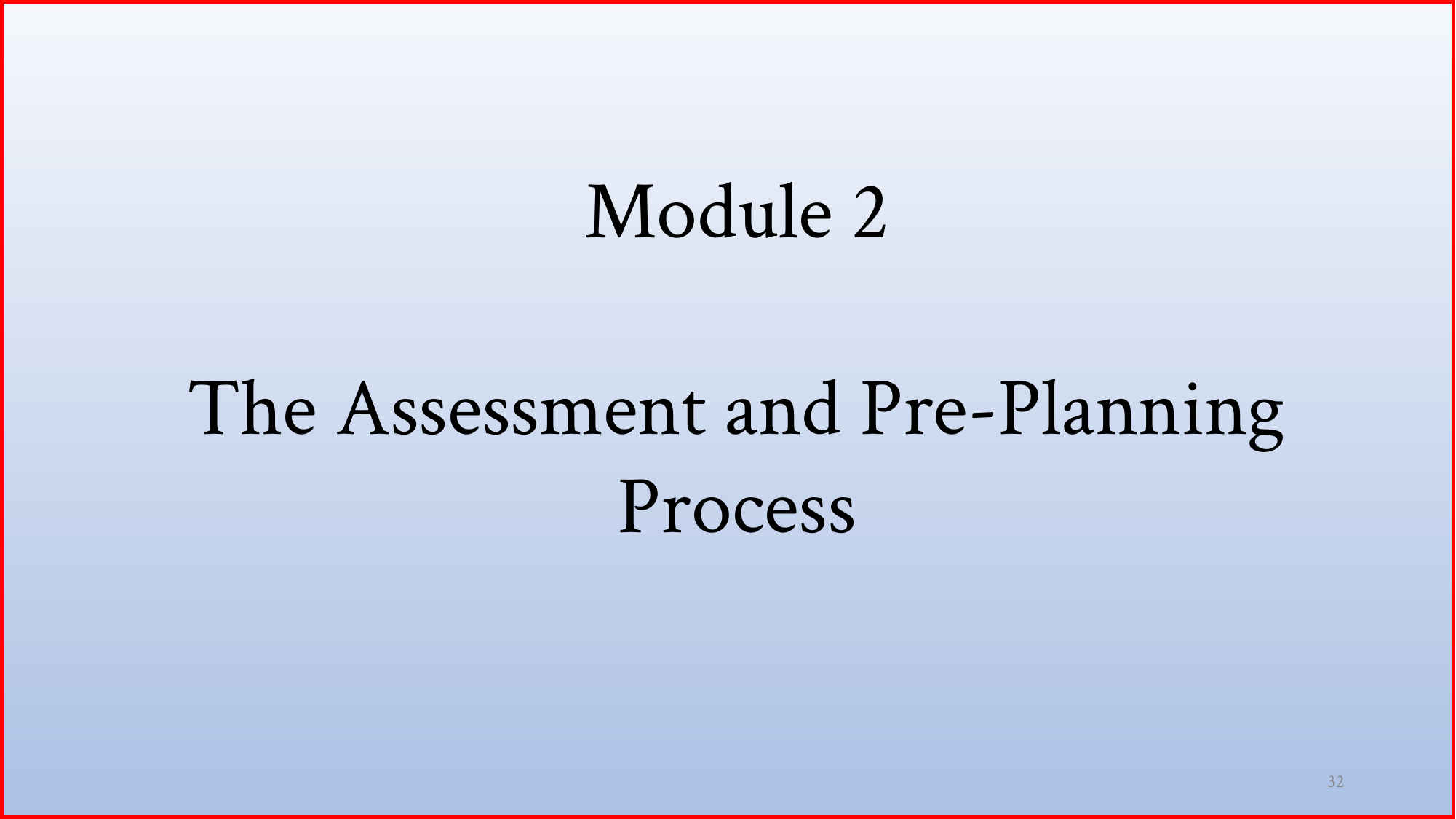

Module 2

The Assessment and Pre-Planning
Process

32